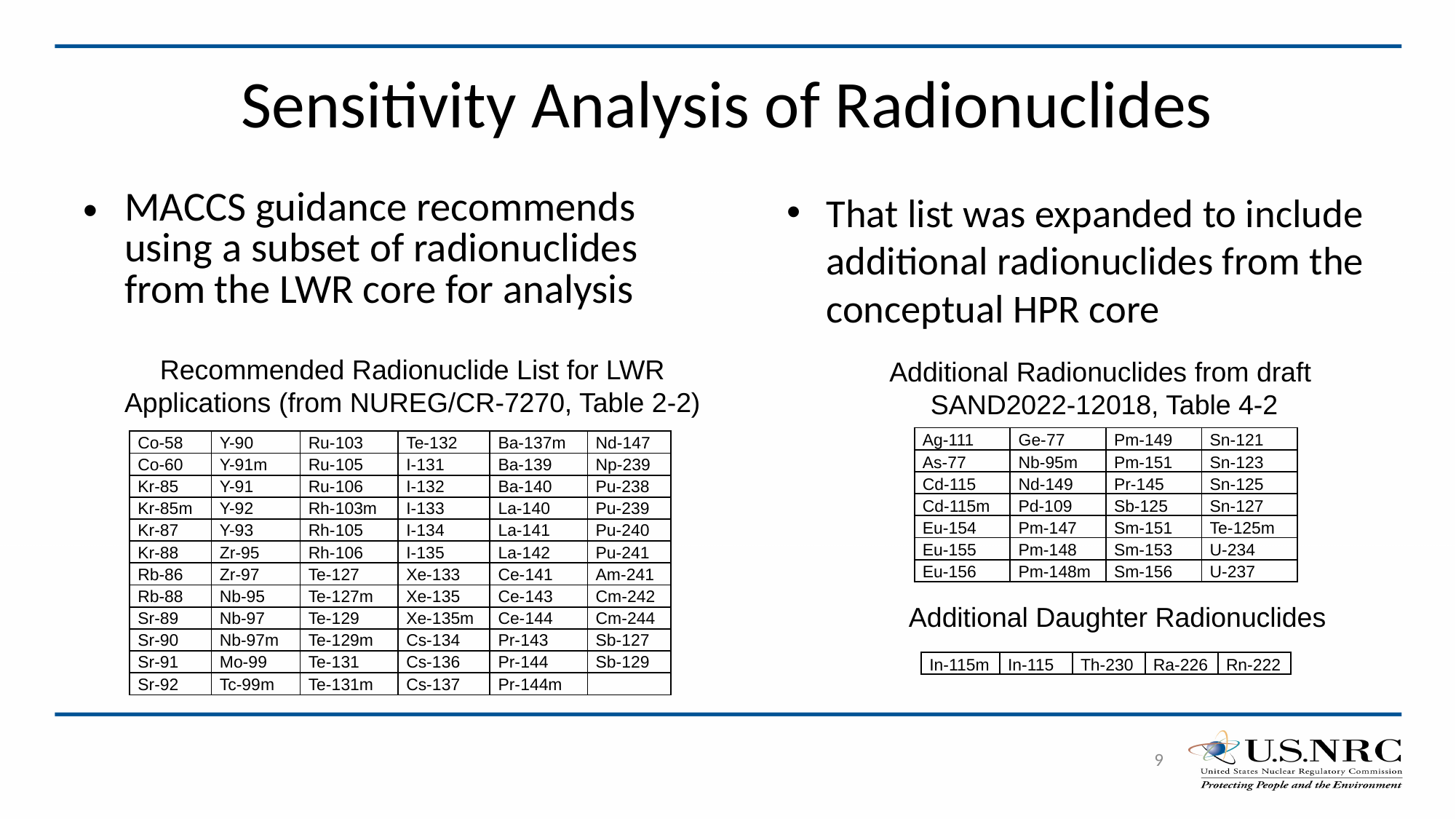

# Sensitivity Analysis of Radionuclides
That list was expanded to include additional radionuclides from the conceptual HPR core
MACCS guidance recommends using a subset of radionuclides from the LWR core for analysis
Recommended Radionuclide List for LWR Applications (from NUREG/CR‑7270, Table 2-2)
Additional Radionuclides from draft
SAND2022-12018, Table 4-2
| Ag-111 | Ge-77 | Pm-149 | Sn-121 |
| --- | --- | --- | --- |
| As-77 | Nb-95m | Pm-151 | Sn-123 |
| Cd-115 | Nd-149 | Pr-145 | Sn-125 |
| Cd-115m | Pd-109 | Sb-125 | Sn-127 |
| Eu-154 | Pm-147 | Sm-151 | Te-125m |
| Eu-155 | Pm-148 | Sm-153 | U-234 |
| Eu-156 | Pm-148m | Sm-156 | U-237 |
| Co-58 | Y-90 | Ru-103 | Te-132 | Ba-137m | Nd-147 |
| --- | --- | --- | --- | --- | --- |
| Co-60 | Y-91m | Ru-105 | I-131 | Ba-139 | Np-239 |
| Kr-85 | Y-91 | Ru-106 | I-132 | Ba-140 | Pu-238 |
| Kr-85m | Y-92 | Rh-103m | I-133 | La-140 | Pu-239 |
| Kr-87 | Y-93 | Rh-105 | I-134 | La-141 | Pu-240 |
| Kr-88 | Zr-95 | Rh-106 | I-135 | La-142 | Pu-241 |
| Rb-86 | Zr-97 | Te-127 | Xe-133 | Ce-141 | Am-241 |
| Rb-88 | Nb-95 | Te-127m | Xe-135 | Ce-143 | Cm-242 |
| Sr-89 | Nb-97 | Te-129 | Xe-135m | Ce-144 | Cm-244 |
| Sr-90 | Nb-97m | Te-129m | Cs-134 | Pr-143 | Sb-127 |
| Sr-91 | Mo-99 | Te-131 | Cs-136 | Pr-144 | Sb-129 |
| Sr-92 | Tc-99m | Te-131m | Cs-137 | Pr-144m |  |
Additional Daughter Radionuclides
| In-115m | In-115 | Th-230 | Ra-226 | Rn-222 |
| --- | --- | --- | --- | --- |
9